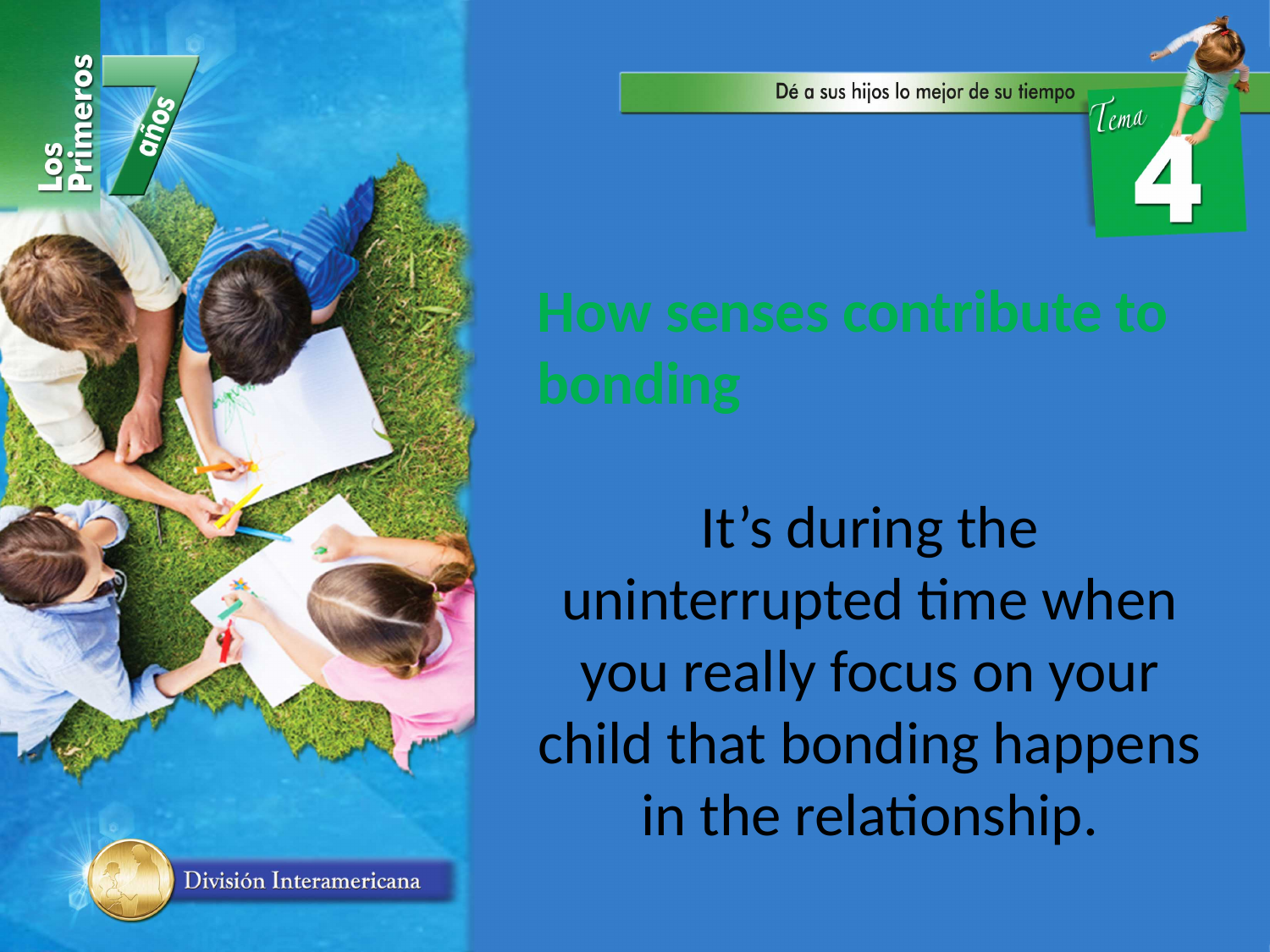

How senses contribute to bonding

It’s during the uninterrupted time when you really focus on your child that bonding happens in the relationship.